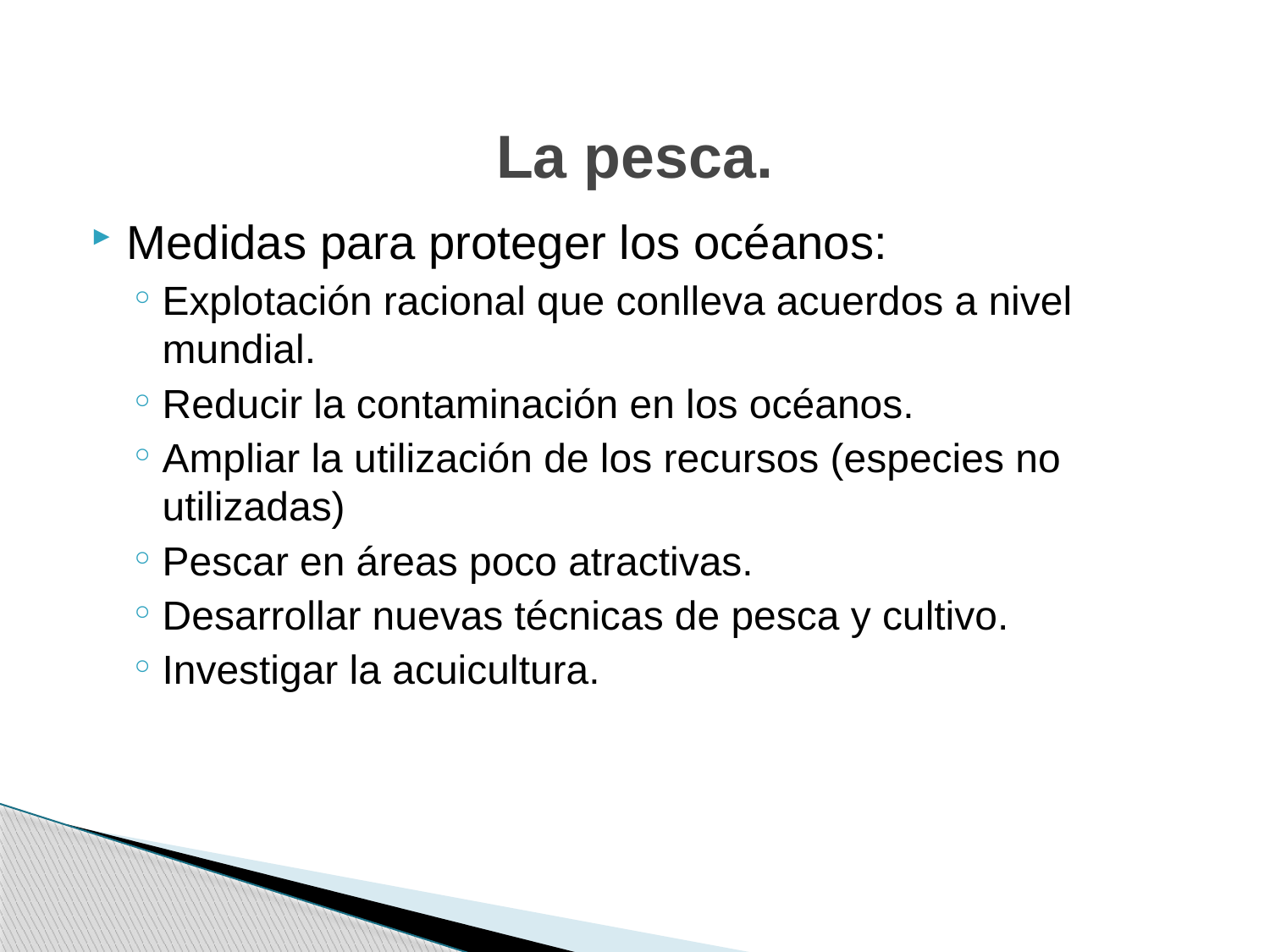

# La pesca.
Medidas para proteger los océanos:
Explotación racional que conlleva acuerdos a nivel mundial.
Reducir la contaminación en los océanos.
Ampliar la utilización de los recursos (especies no utilizadas)
Pescar en áreas poco atractivas.
Desarrollar nuevas técnicas de pesca y cultivo.
Investigar la acuicultura.